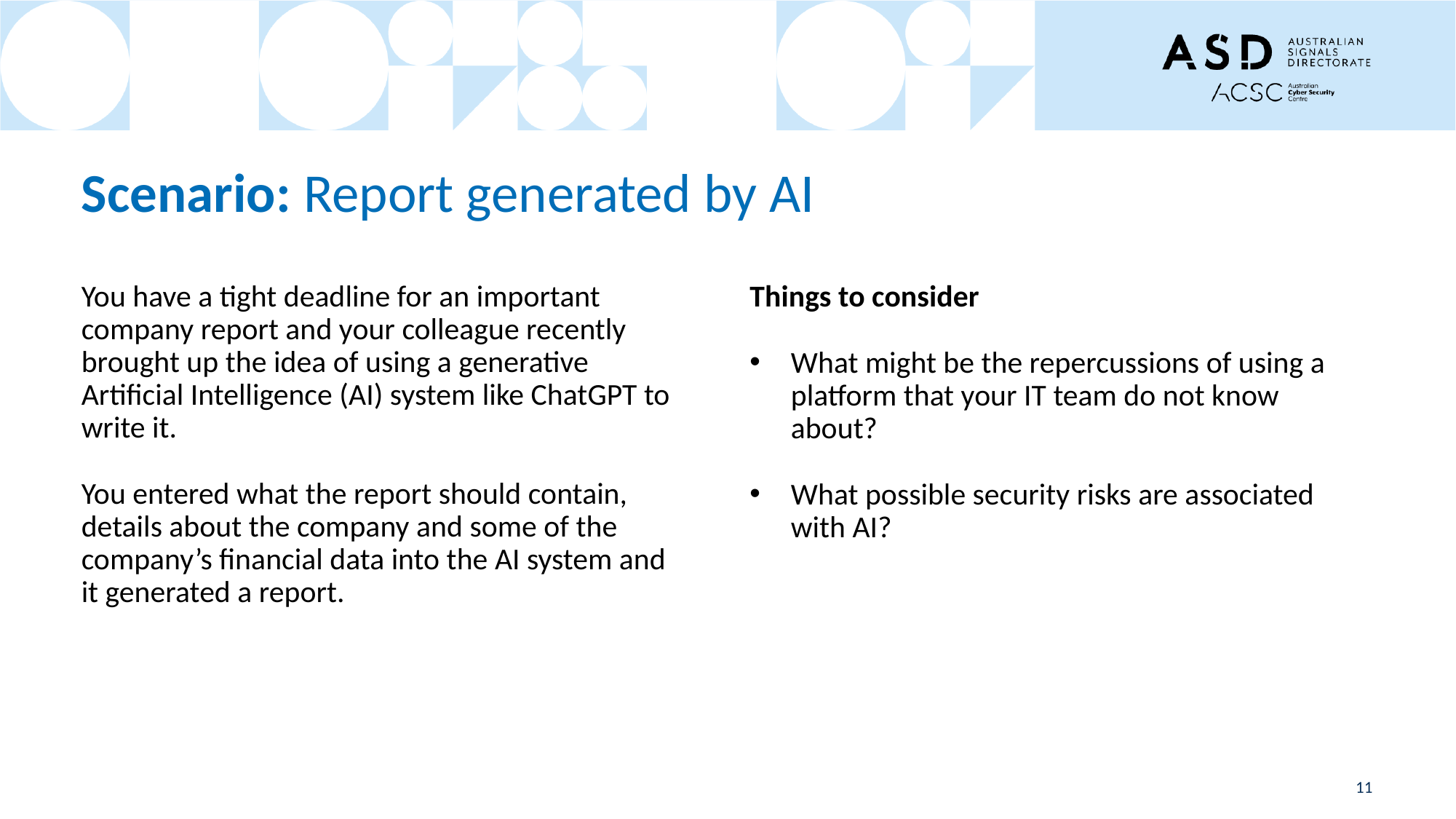

# Scenario: Report generated by AI
You have a tight deadline for an important company report and your colleague recently brought up the idea of using a generative Artificial Intelligence (AI) system like ChatGPT to write it.
You entered what the report should contain, details about the company and some of the company’s financial data into the AI system and it generated a report.
Things to consider
What might be the repercussions of using a platform that your IT team do not know about?
What possible security risks are associated with AI?
11